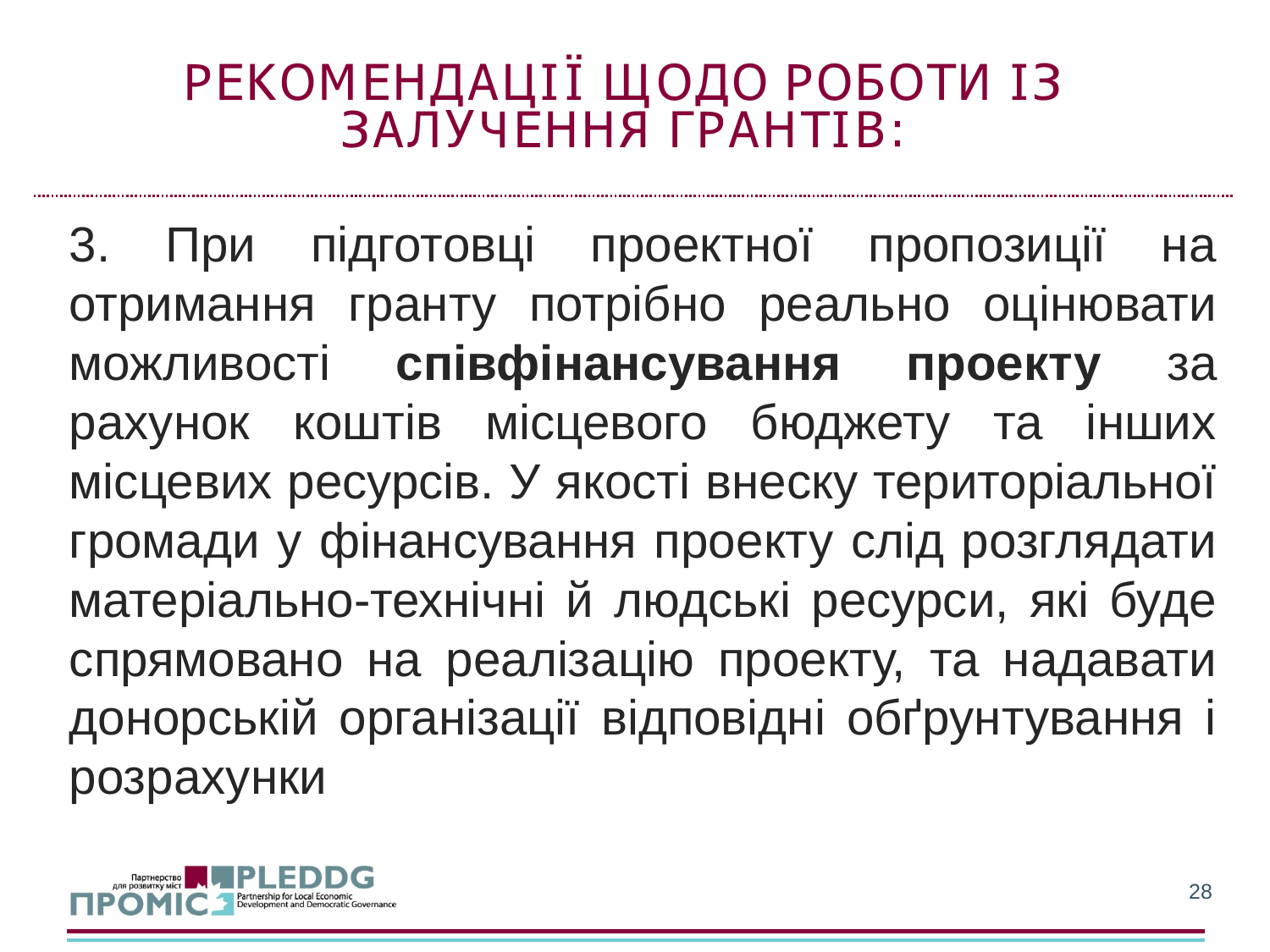

# Рекомендації щодо роботи із залучення грантів:
3. При підготовці проектної пропозиції на отримання гранту потрібно реально оцінювати можливості співфінансування проекту за рахунок коштів місцевого бюджету та інших місцевих ресурсів. У якості внеску територіальної громади у фінансування проекту слід розглядати матеріально-технічні й людські ресурси, які буде спрямовано на реалізацію проекту, та надавати донорській організації відповідні обґрунтування і розрахунки